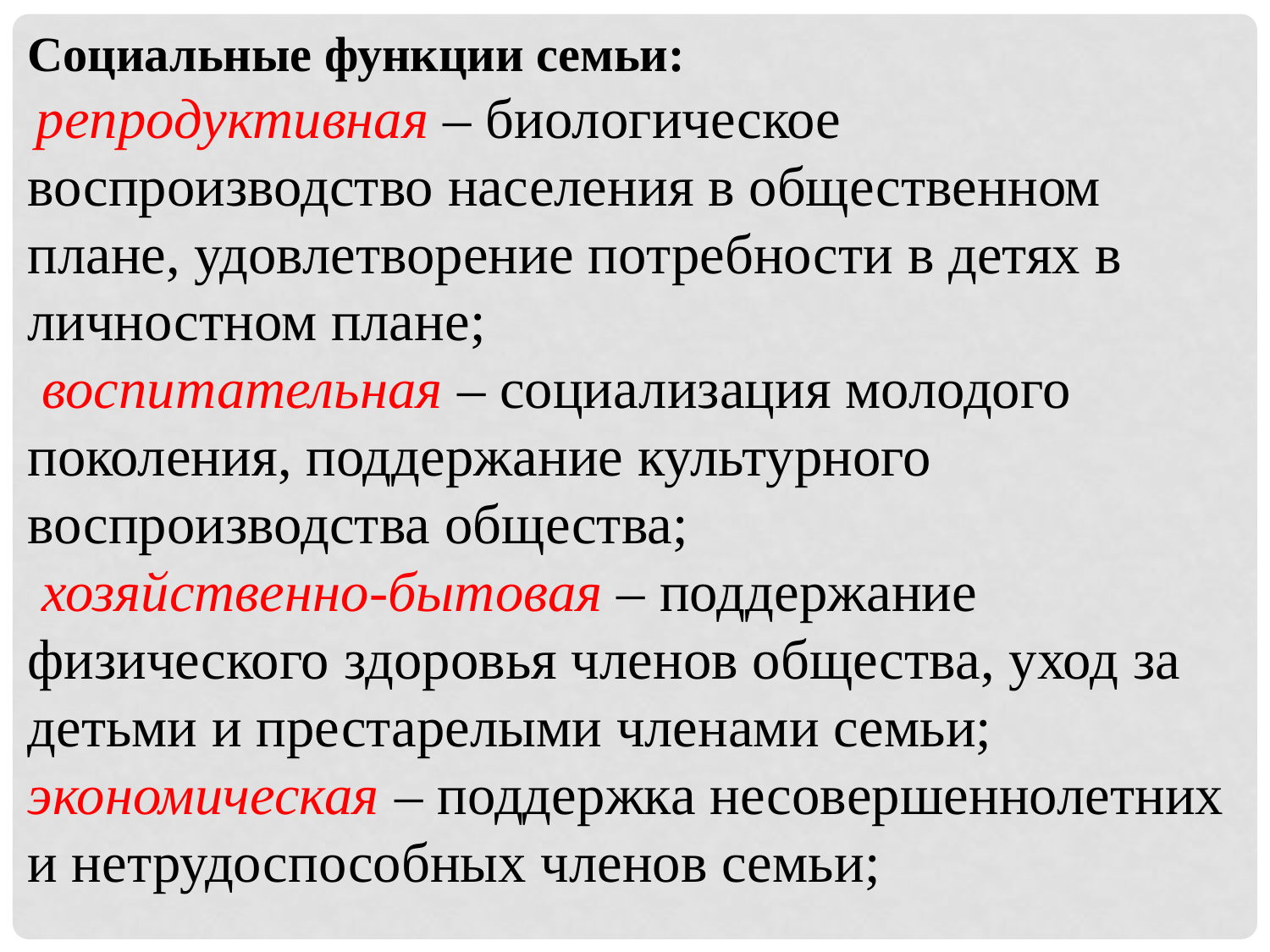

Социальные функции семьи:
 репродуктивная – биологическое воспроизводство населения в общественном плане, удовлетворение потребности в детях в личностном плане;
 воспитательная – социализация молодого поколения, поддержание культурного воспроизводства общества;
 хозяйственно-бытовая – поддержание физического здоровья членов общества, уход за детьми и престарелыми членами семьи;
экономическая – поддержка несовершеннолетних и нетрудоспособных членов семьи;